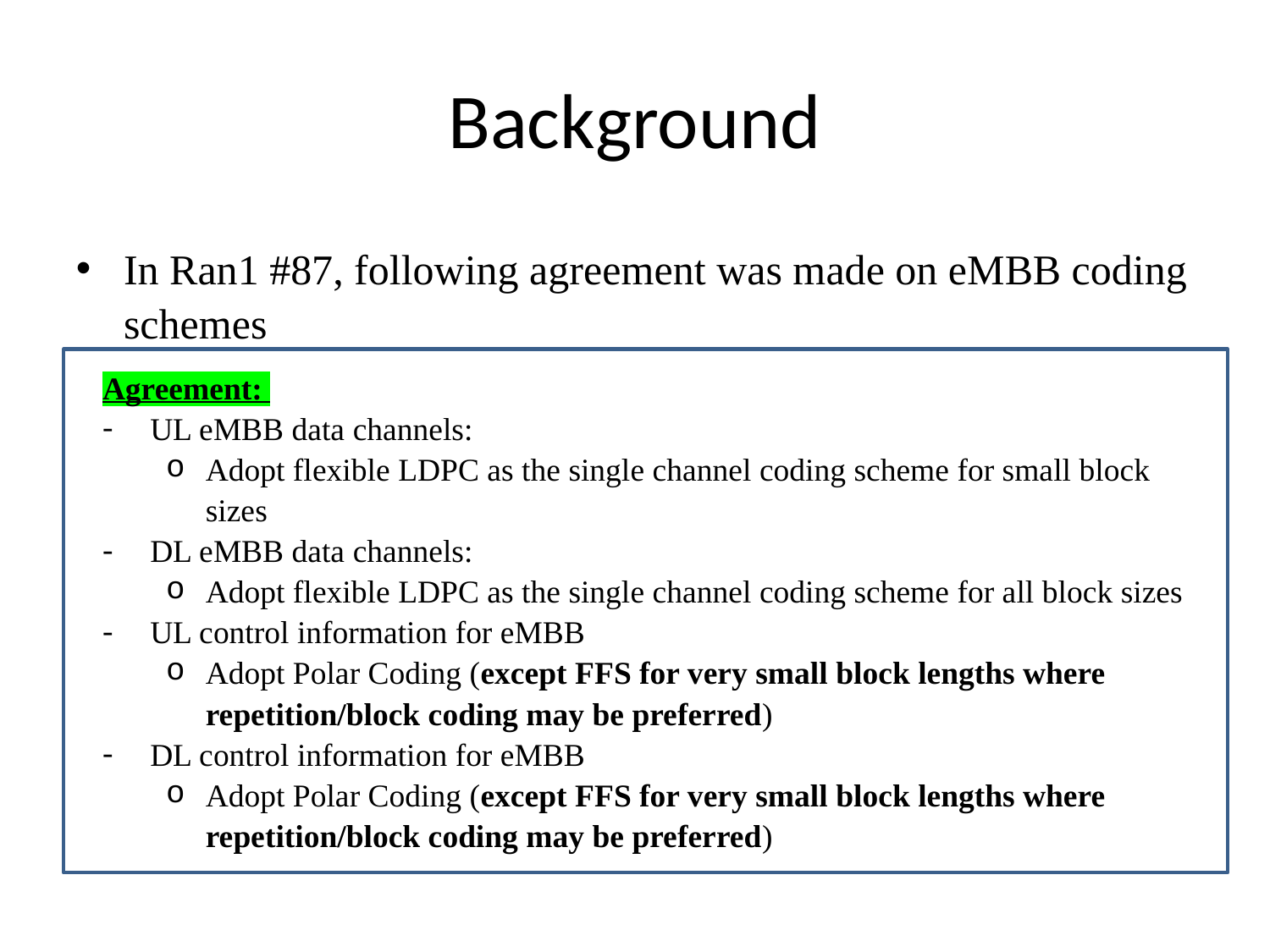

# Background
In Ran1 #87, following agreement was made on eMBB coding schemes

Agreement:
UL eMBB data channels:
Adopt flexible LDPC as the single channel coding scheme for small block sizes
DL eMBB data channels:
Adopt flexible LDPC as the single channel coding scheme for all block sizes
UL control information for eMBB
Adopt Polar Coding (except FFS for very small block lengths where repetition/block coding may be preferred)
DL control information for eMBB
Adopt Polar Coding (except FFS for very small block lengths where repetition/block coding may be preferred)